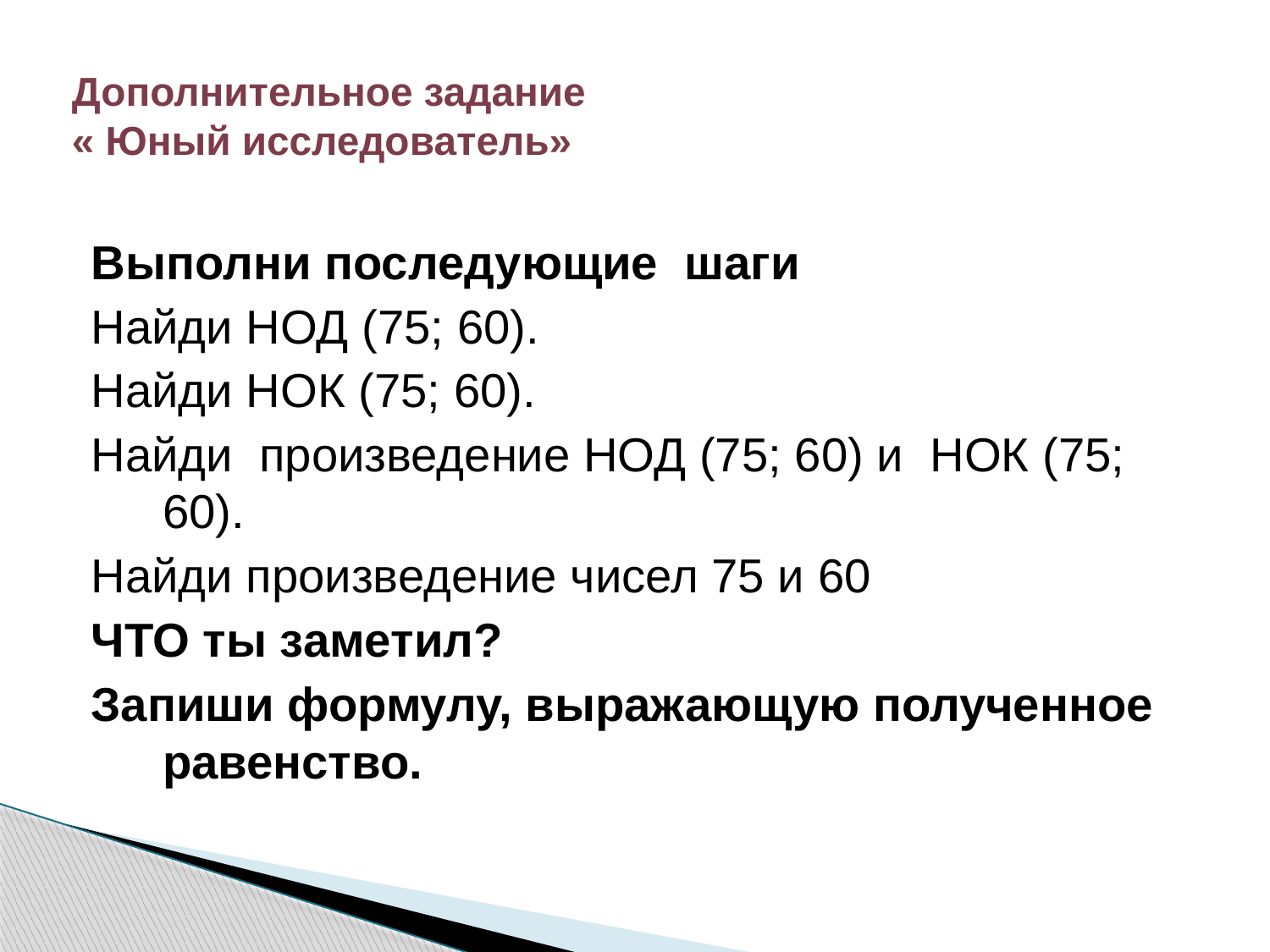

# Дополнительное задание « Юный исследователь»
Выполни последующие  шаги
Найди НОД (75; 60).
Найди НОК (75; 60).
Найди  произведение НОД (75; 60) и  НОК (75; 60).
Найди произведение чисел 75 и 60
ЧТО ты заметил?
Запиши формулу, выражающую полученное равенство.